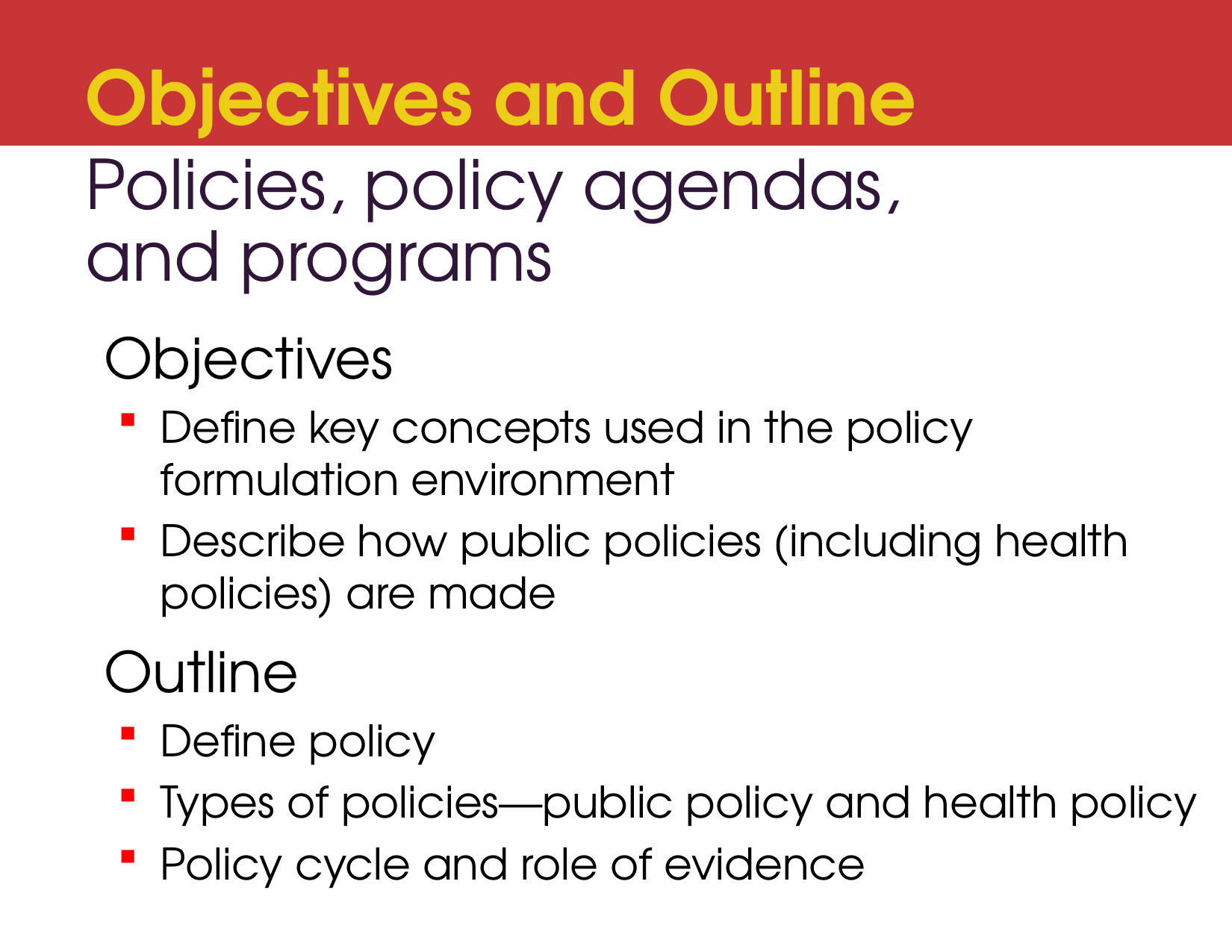

# Objectives and Outline
Policies, policy agendas,
and programs
Objectives
Define key concepts used in the policy formulation environment
Describe how public policies (including health policies) are made
Outline
Define policy
Types of policies—public policy and health policy
Policy cycle and role of evidence